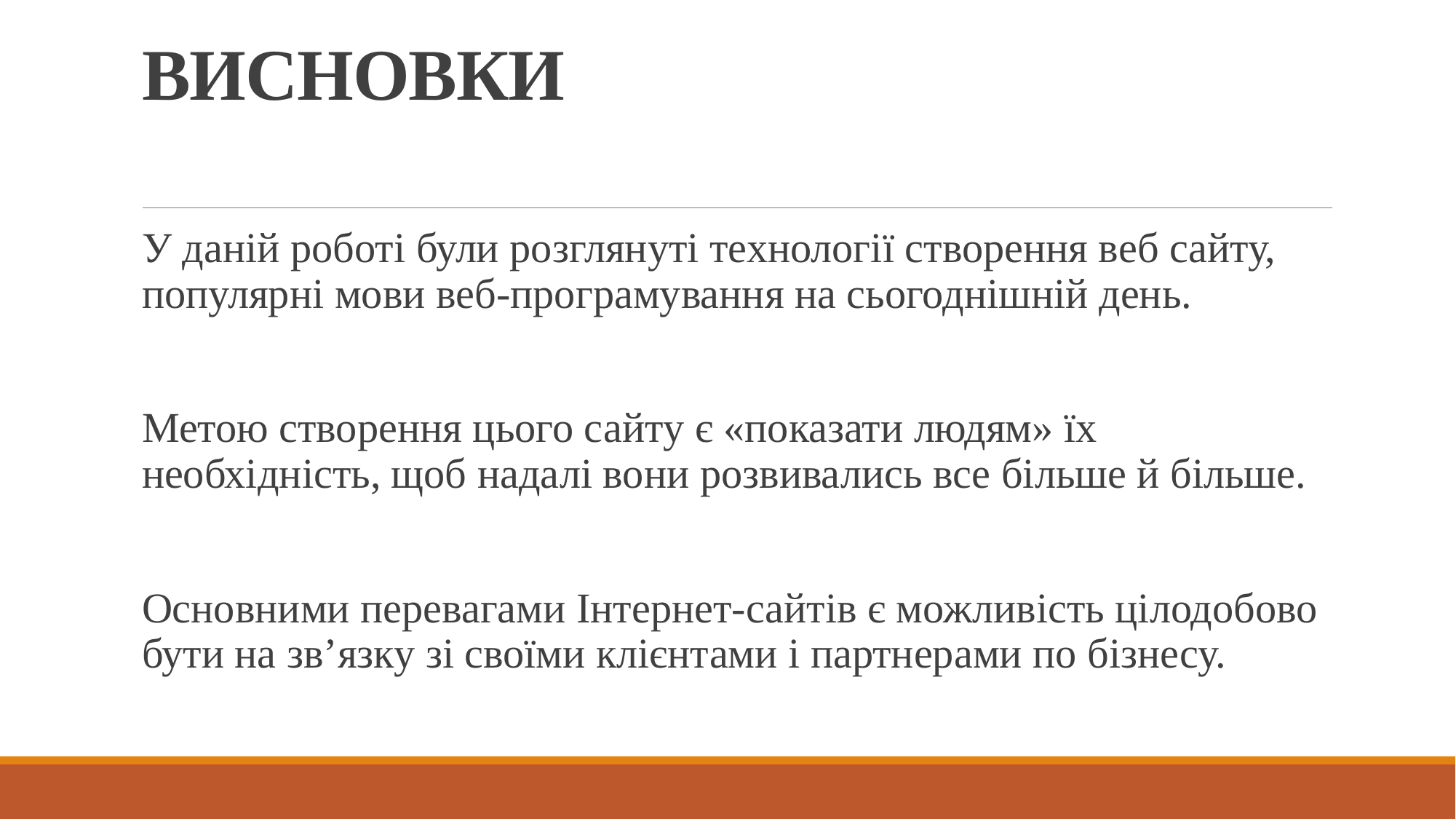

# Висновки
У даній роботі були розглянуті технології створення веб сайту, популярні мови веб-програмування на сьогоднішній день.

Метою створення цього сайту є «показати людям» їх необхідність, щоб надалі вони розвивались все більше й більше.

Основними перевагами Iнтернет-сайтів є можливість цілодобово бути на зв’язку зі своїми клієнтами і партнерами по бізнесу.